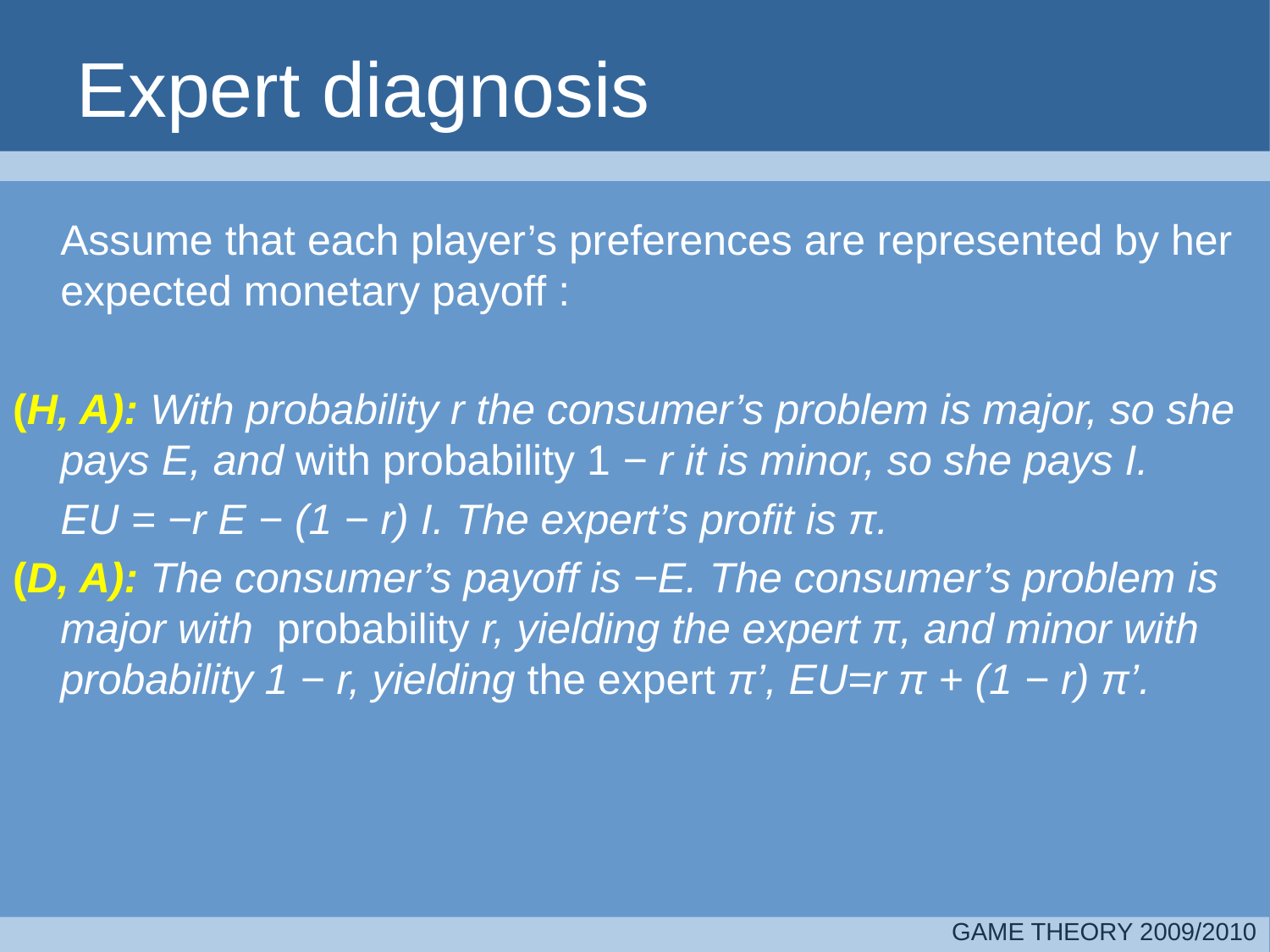

# Expert diagnosis
	Assume that each player’s preferences are represented by her expected monetary payoff :

(H, A): With probability r the consumer’s problem is major, so she pays E, and with probability 1 − r it is minor, so she pays I.
	EU = −r E − (1 − r) I. The expert’s profit is π.
(D, A): The consumer’s payoff is −E. The consumer’s problem is major with  probability r, yielding the expert π, and minor with probability 1 − r, yielding the expert π’, EU=r π + (1 − r) π’.

GAME THEORY 2009/2010